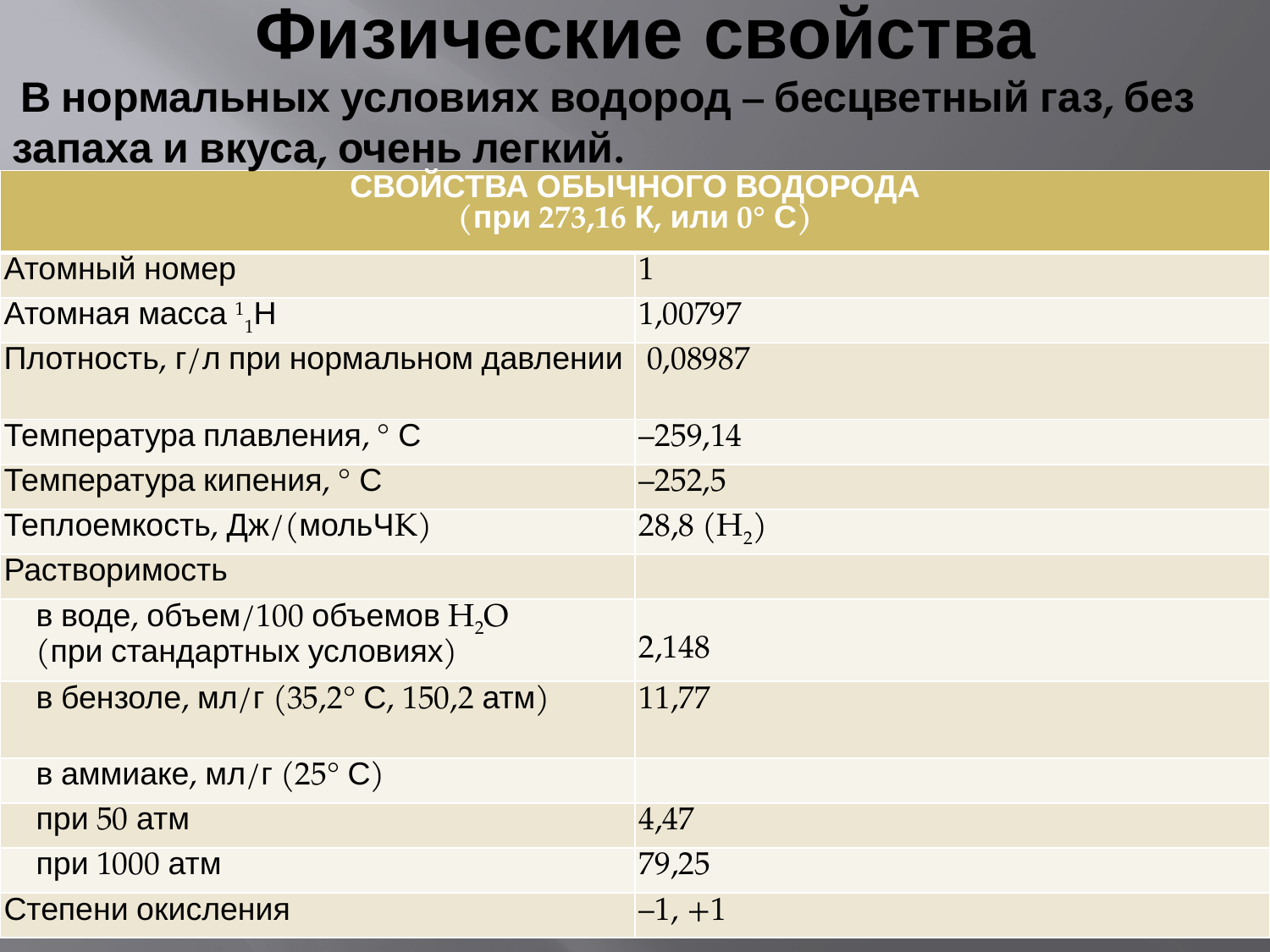

# Физические свойства
 В нормальных условиях водород – бесцветный газ, без запаха и вкуса, очень легкий.
| СВОЙСТВА ОБЫЧНОГО ВОДОРОДА (при 273,16 К, или 0° С) |  |
| --- | --- |
| Атомный номер | 1 |
| Атомная масса 11Н | 1,00797 |
| Плотность, г/л при нормальном давлении | 0,08987 |
| Температура плавления, ° С | –259,14 |
| Температура кипения, ° С | –252,5 |
| Теплоемкость, Дж/(мольЧK) | 28,8 (H2) |
| Растворимость |  |
| в воде, объем/100 объемов H2O      (при стандартных условиях) | 2,148 |
| в бензоле, мл/г (35,2° С, 150,2 атм) | 11,77 |
| в аммиаке, мл/г (25° С) |  |
| при 50 атм | 4,47 |
| при 1000 атм | 79,25 |
| Степени окисления | –1, +1 |